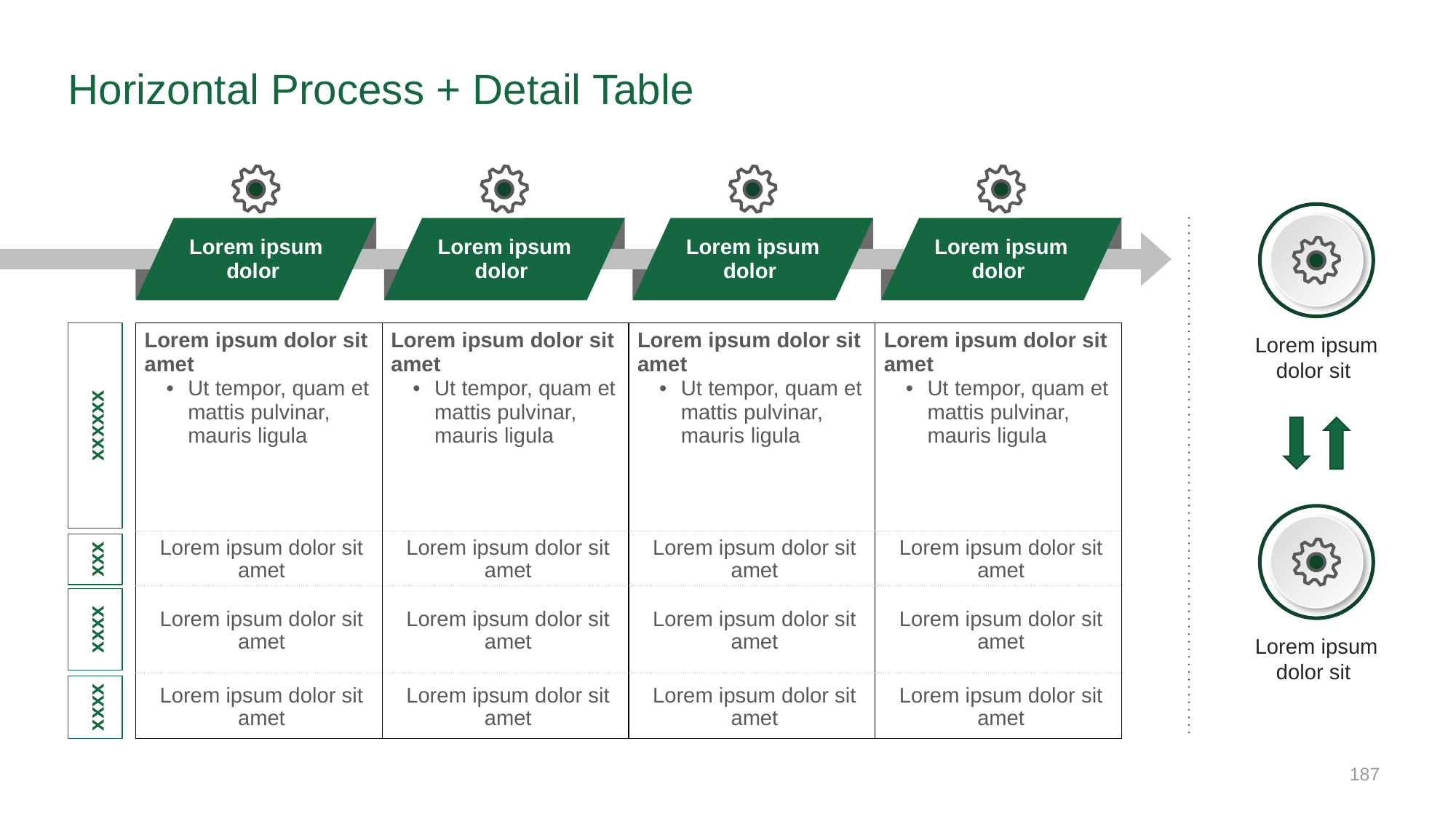

# Horizontal Process + Detail Table

Lorem ipsum dolor
Lorem ipsum dolor
Lorem ipsum dolor
Lorem ipsum dolor

| Lorem ipsum dolor sit amet Ut tempor, quam et mattis pulvinar, mauris ligula | Lorem ipsum dolor sit amet Ut tempor, quam et mattis pulvinar, mauris ligula | Lorem ipsum dolor sit amet Ut tempor, quam et mattis pulvinar, mauris ligula | Lorem ipsum dolor sit amet Ut tempor, quam et mattis pulvinar, mauris ligula |
| --- | --- | --- | --- |
| Lorem ipsum dolor sit amet | Lorem ipsum dolor sit amet | Lorem ipsum dolor sit amet | Lorem ipsum dolor sit amet |
| Lorem ipsum dolor sit amet | Lorem ipsum dolor sit amet | Lorem ipsum dolor sit amet | Lorem ipsum dolor sit amet |
| Lorem ipsum dolor sit amet | Lorem ipsum dolor sit amet | Lorem ipsum dolor sit amet | Lorem ipsum dolor sit amet |
Lorem ipsum dolor sit
xxxxxx

xxx
xxxx
Lorem ipsum dolor sit
xxxx
187